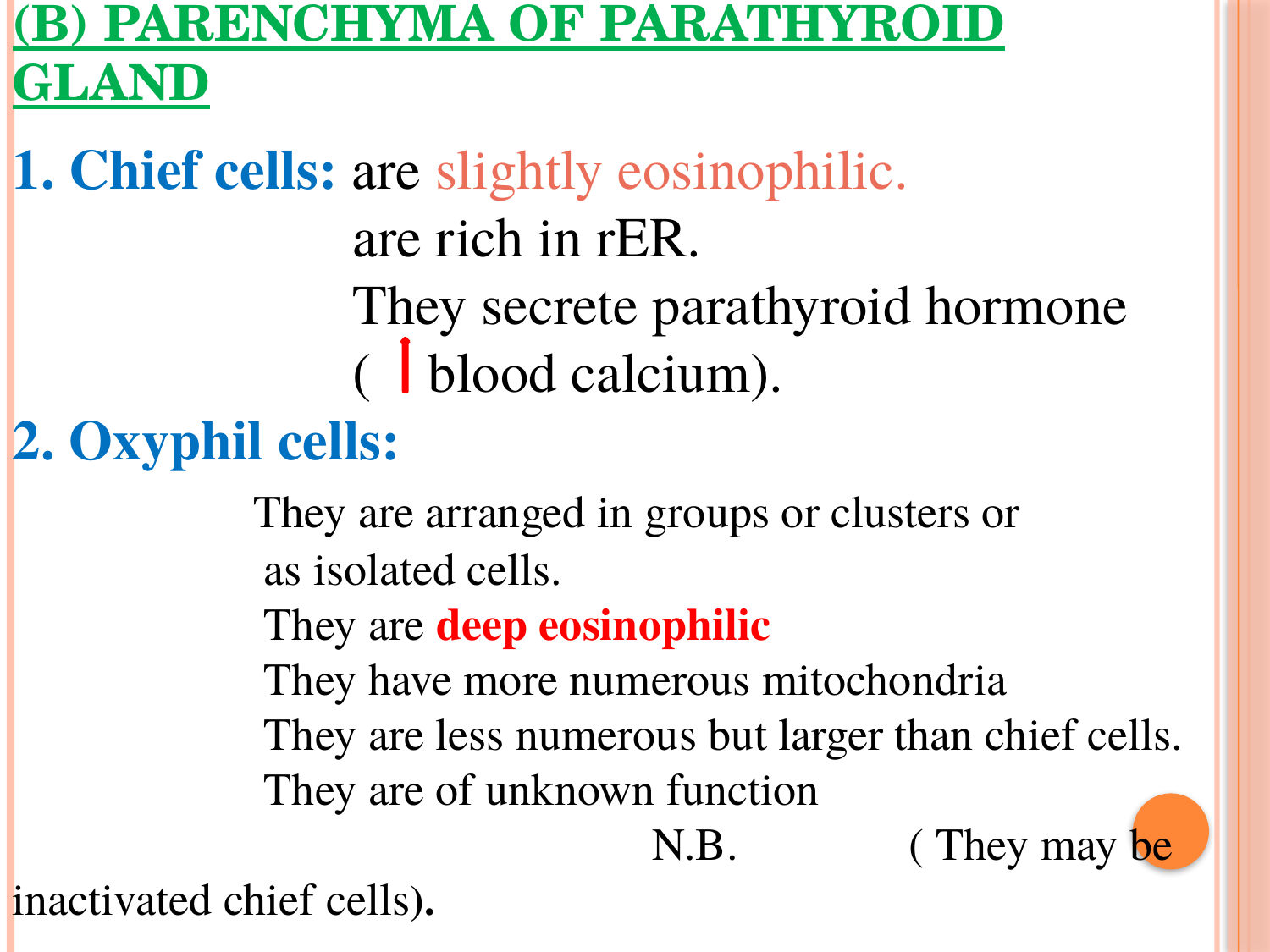

# (B) Parenchyma of Parathyroid gland
1. Chief cells: are slightly eosinophilic.
                        are rich in rER.
                        They secrete parathyroid hormone
                        (    blood calcium).
2. Oxyphil cells:
                 They are arranged in groups or clusters or
                      as isolated cells.
                      They are deep eosinophilic
                      They have more numerous mitochondria
                      They are less numerous but larger than chief cells.
                      They are of unknown function                                                                                            N.B.               ( They may be inactivated chief cells).